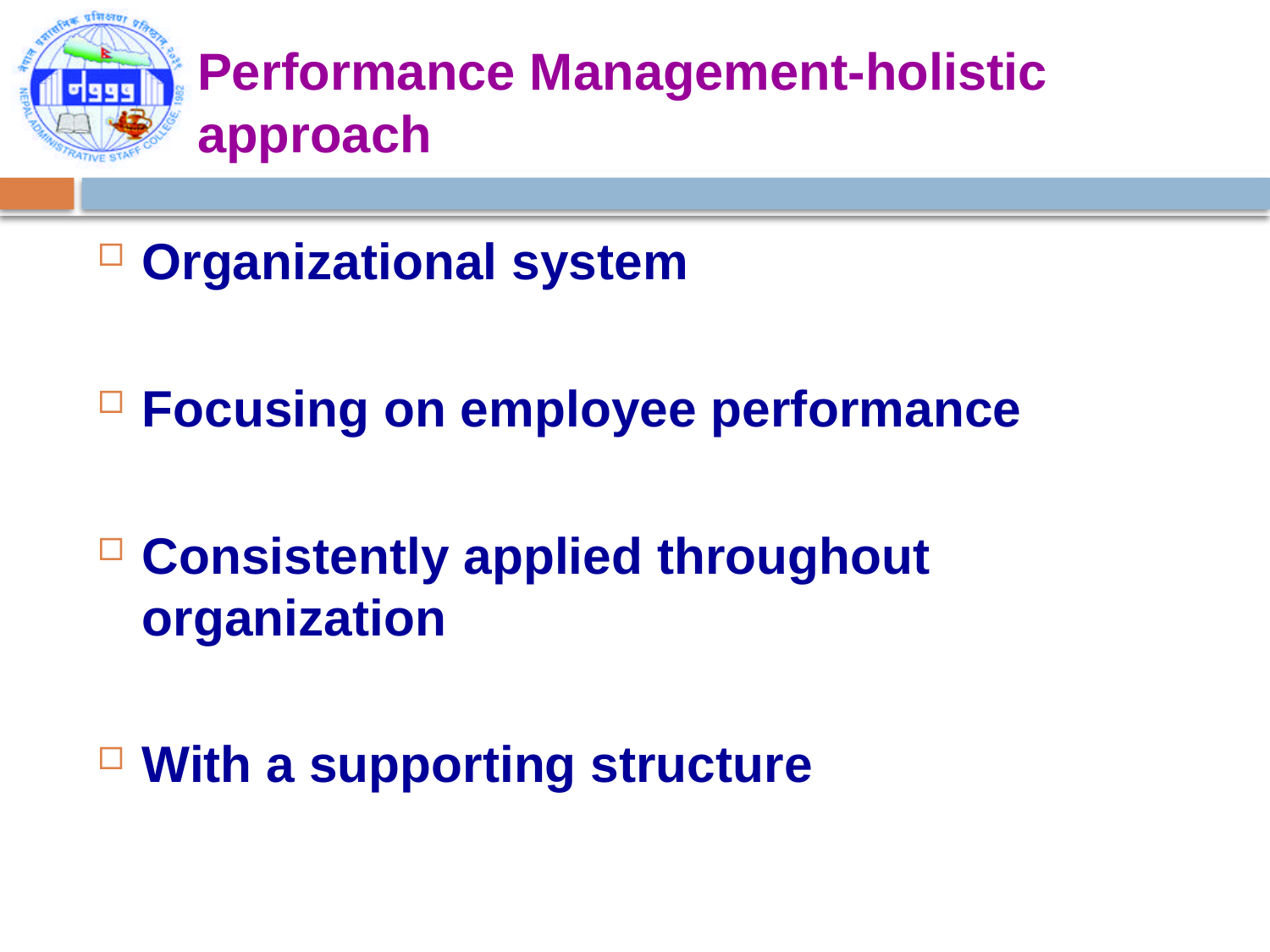

# Performance Management-holistic approach
Organizational system

Focusing on employee performance

Consistently applied throughout organization

With a supporting structure